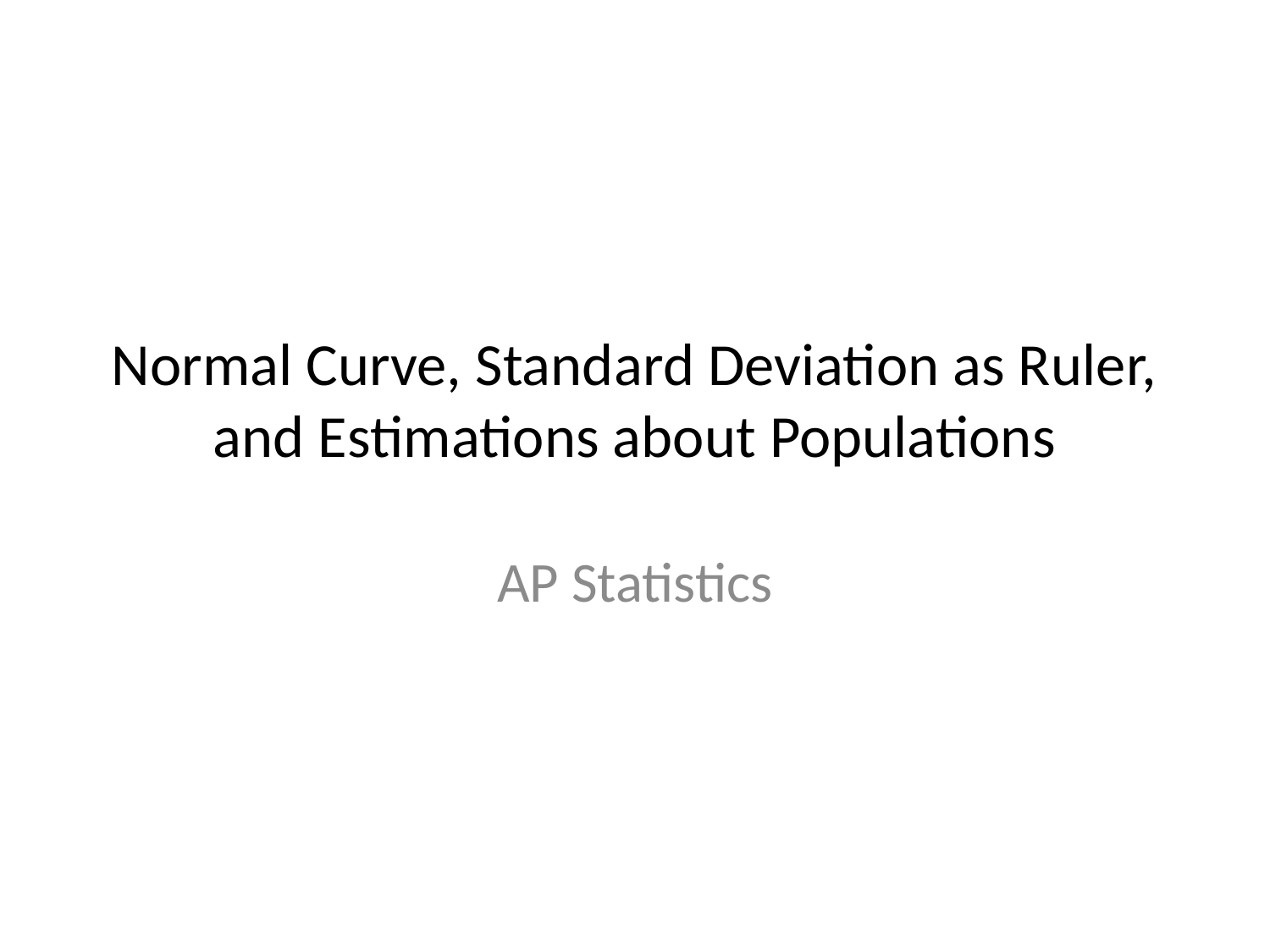

# Normal Curve, Standard Deviation as Ruler, and Estimations about Populations
AP Statistics